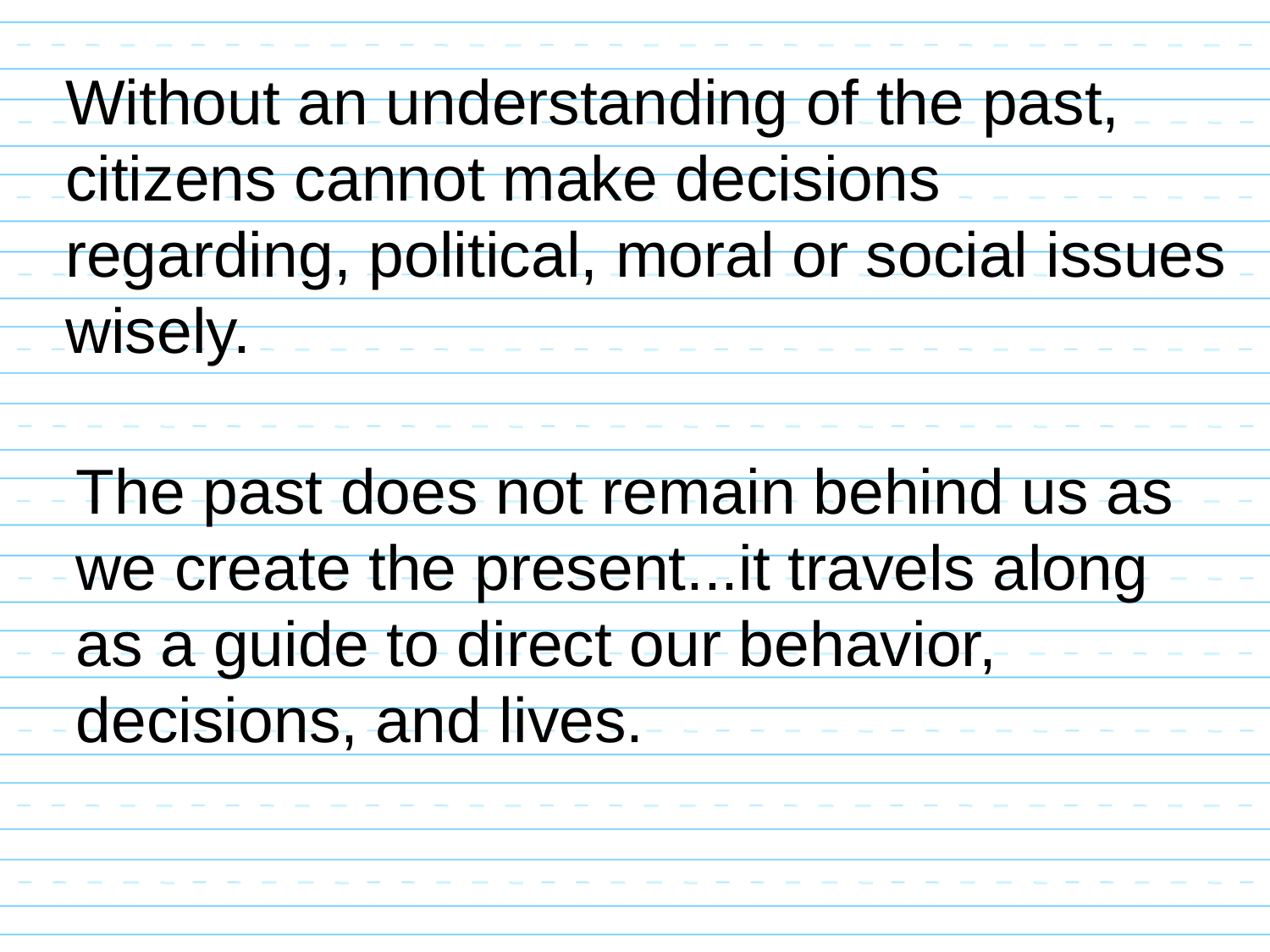

Without an understanding of the past, citizens cannot make decisions regarding, political, moral or social issues wisely.

The past does not remain behind us as we create the present...it travels along as a guide to direct our behavior, decisions, and lives.